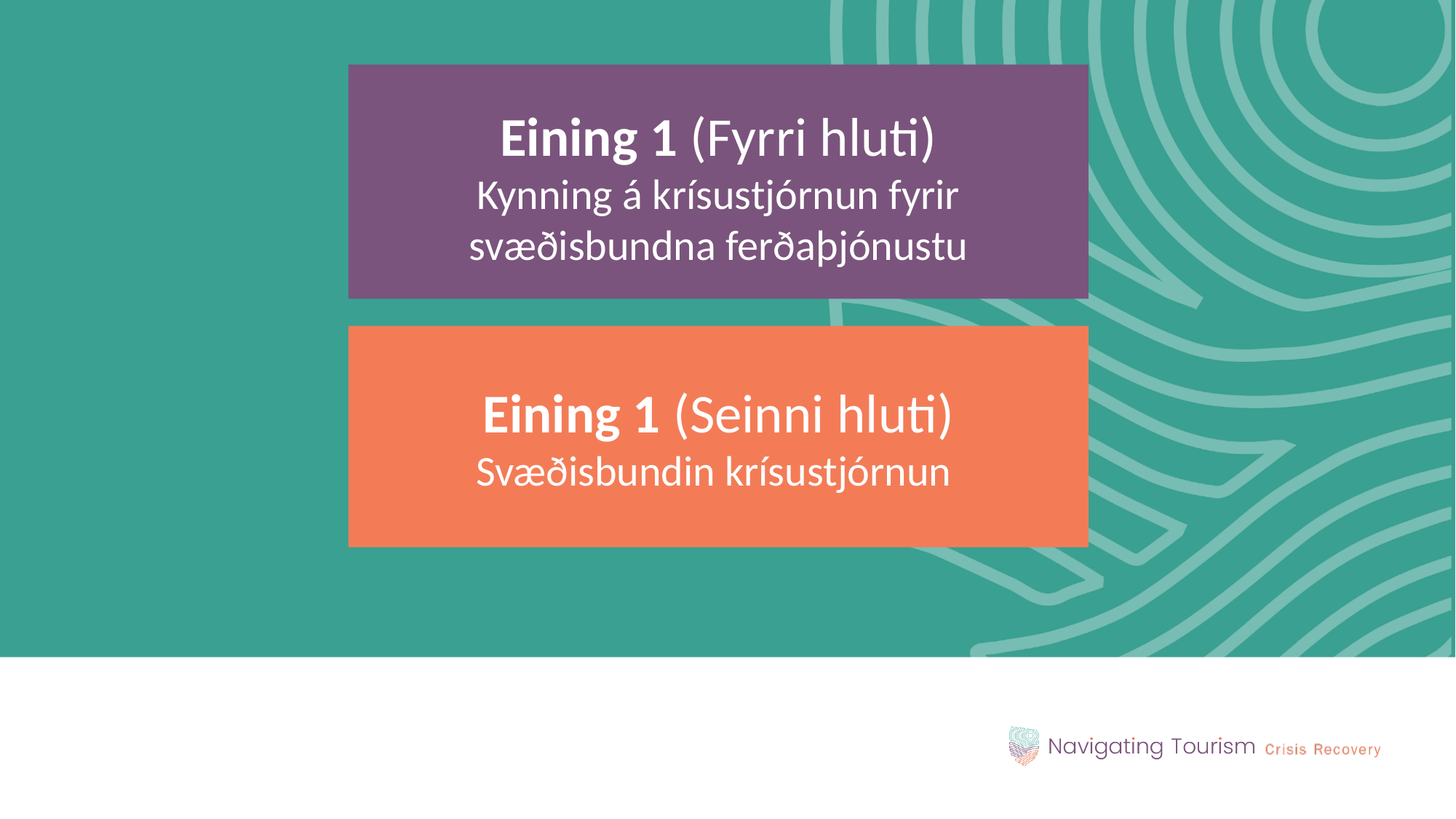

Eining 1 (Fyrri hluti)
Kynning á krísustjórnun fyrir svæðisbundna ferðaþjónustu
Eining 1 (Seinni hluti)
Svæðisbundin krísustjórnun